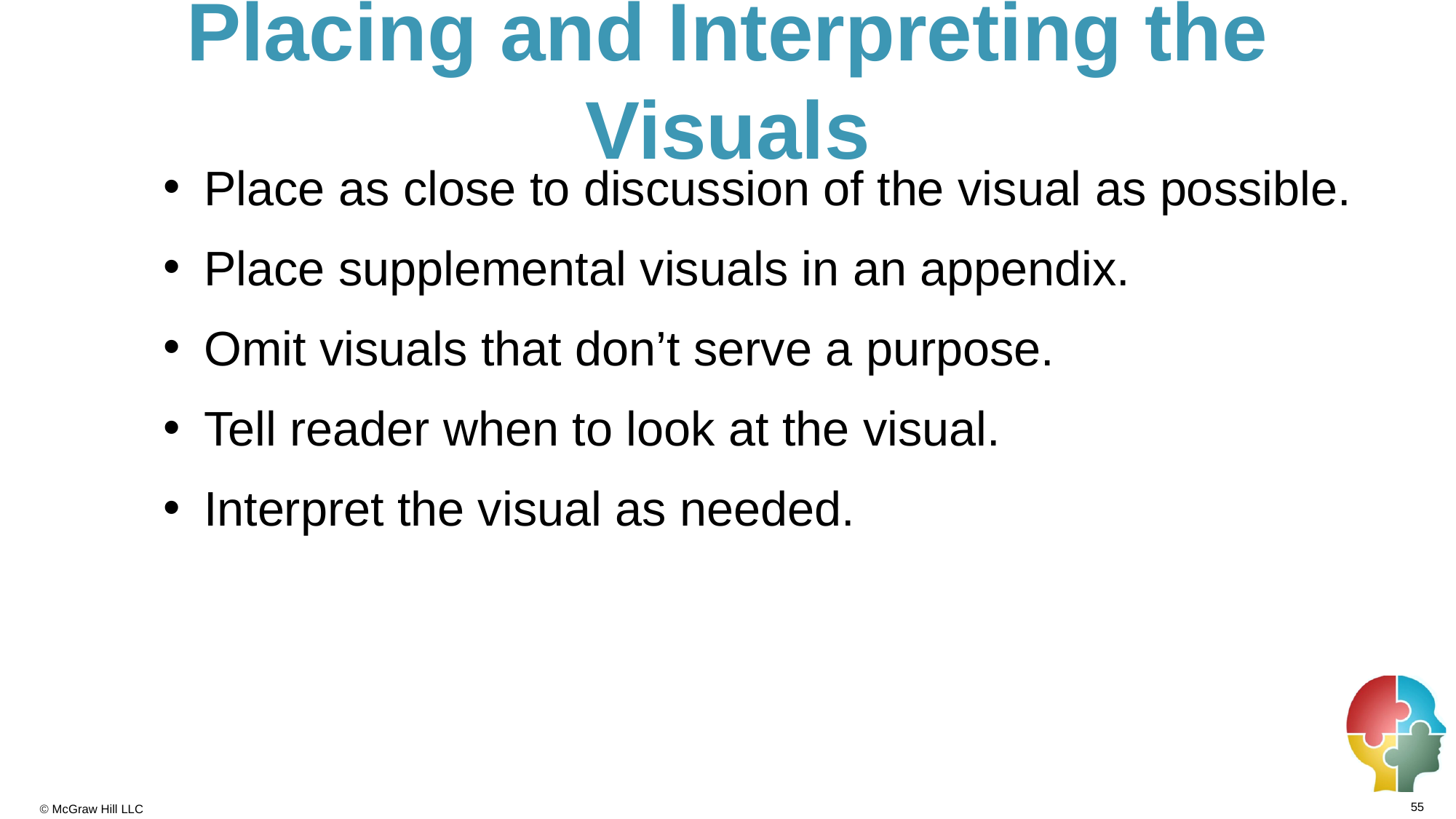

# Placing and Interpreting the Visuals
Place as close to discussion of the visual as possible.
Place supplemental visuals in an appendix.
Omit visuals that don’t serve a purpose.
Tell reader when to look at the visual.
Interpret the visual as needed.
55